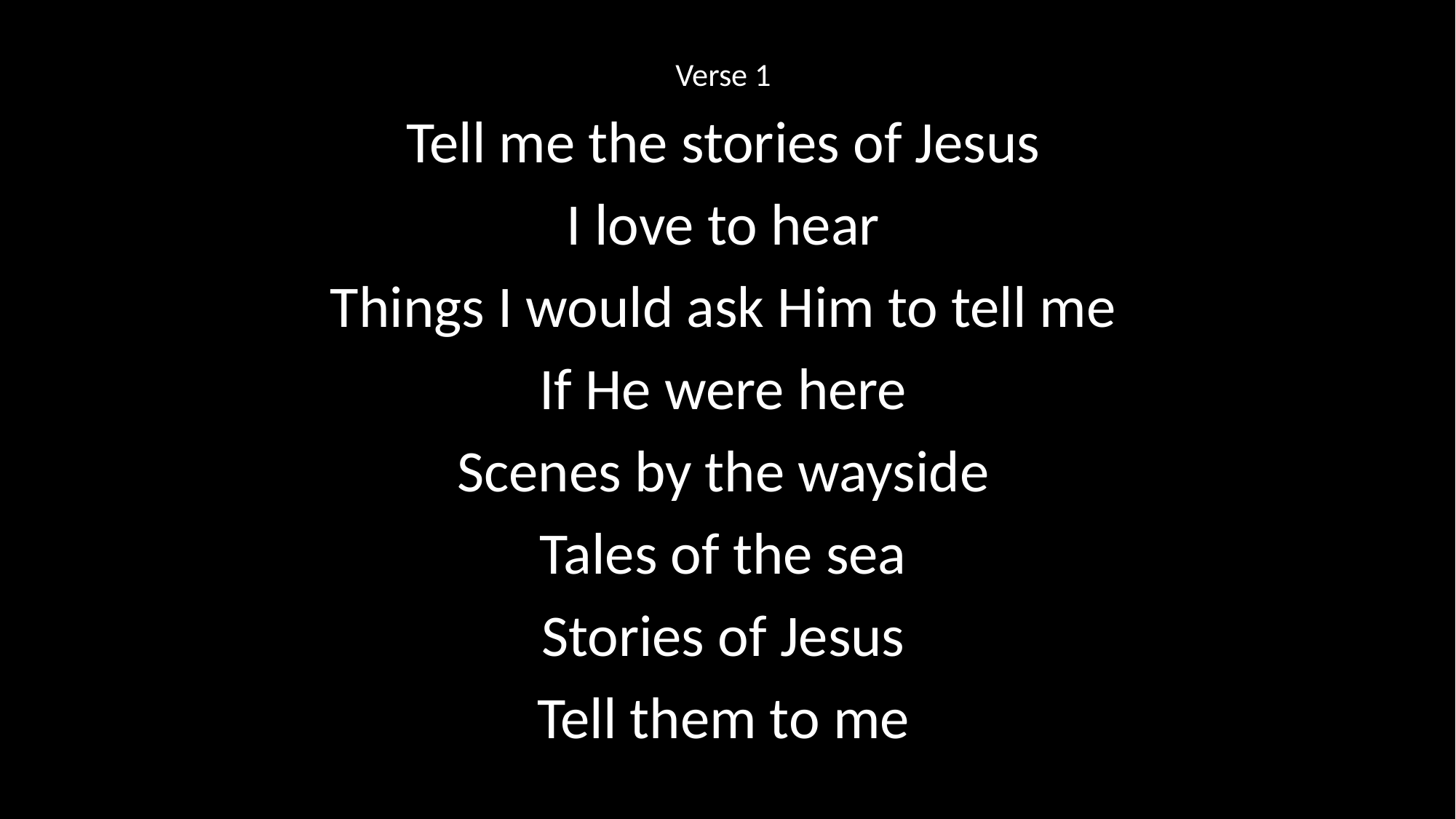

Verse 1
Tell me the stories of Jesus
I love to hear
Things I would ask Him to tell me
If He were here
Scenes by the wayside
Tales of the sea
Stories of Jesus
Tell them to me